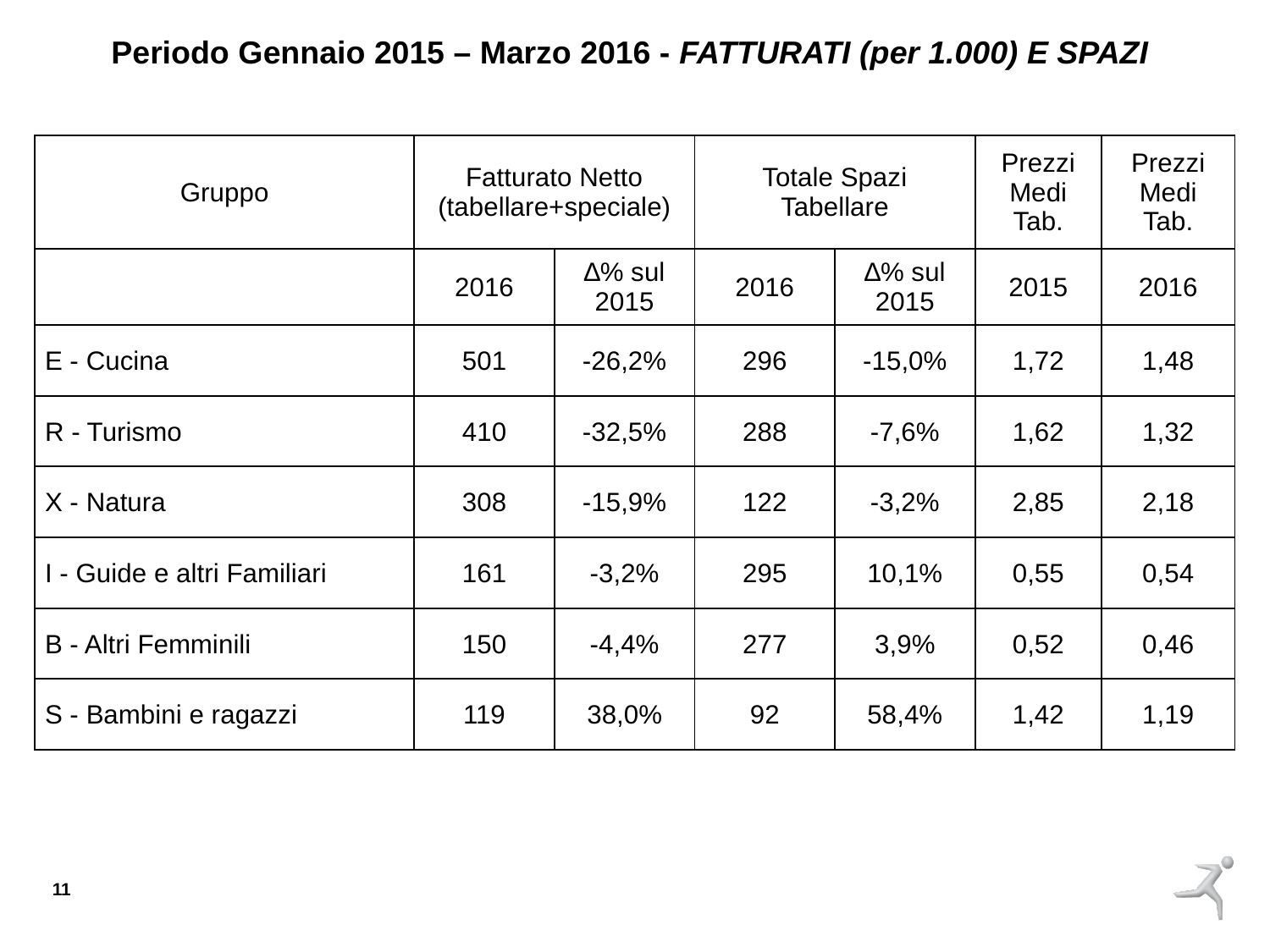

Periodo Gennaio 2015 – Marzo 2016 - FATTURATI (per 1.000) E SPAZI

| Gruppo | Fatturato Netto (tabellare+speciale) |  | Totale Spazi Tabellare |  | Prezzi Medi Tab. | Prezzi Medi Tab. |
| --- | --- | --- | --- | --- | --- | --- |
|  | 2016 | ∆% sul 2015 | 2016 | ∆% sul 2015 | 2015 | 2016 |
| E - Cucina | 501 | -26,2% | 296 | -15,0% | 1,72 | 1,48 |
| R - Turismo | 410 | -32,5% | 288 | -7,6% | 1,62 | 1,32 |
| X - Natura | 308 | -15,9% | 122 | -3,2% | 2,85 | 2,18 |
| I - Guide e altri Familiari | 161 | -3,2% | 295 | 10,1% | 0,55 | 0,54 |
| B - Altri Femminili | 150 | -4,4% | 277 | 3,9% | 0,52 | 0,46 |
| S - Bambini e ragazzi | 119 | 38,0% | 92 | 58,4% | 1,42 | 1,19 |